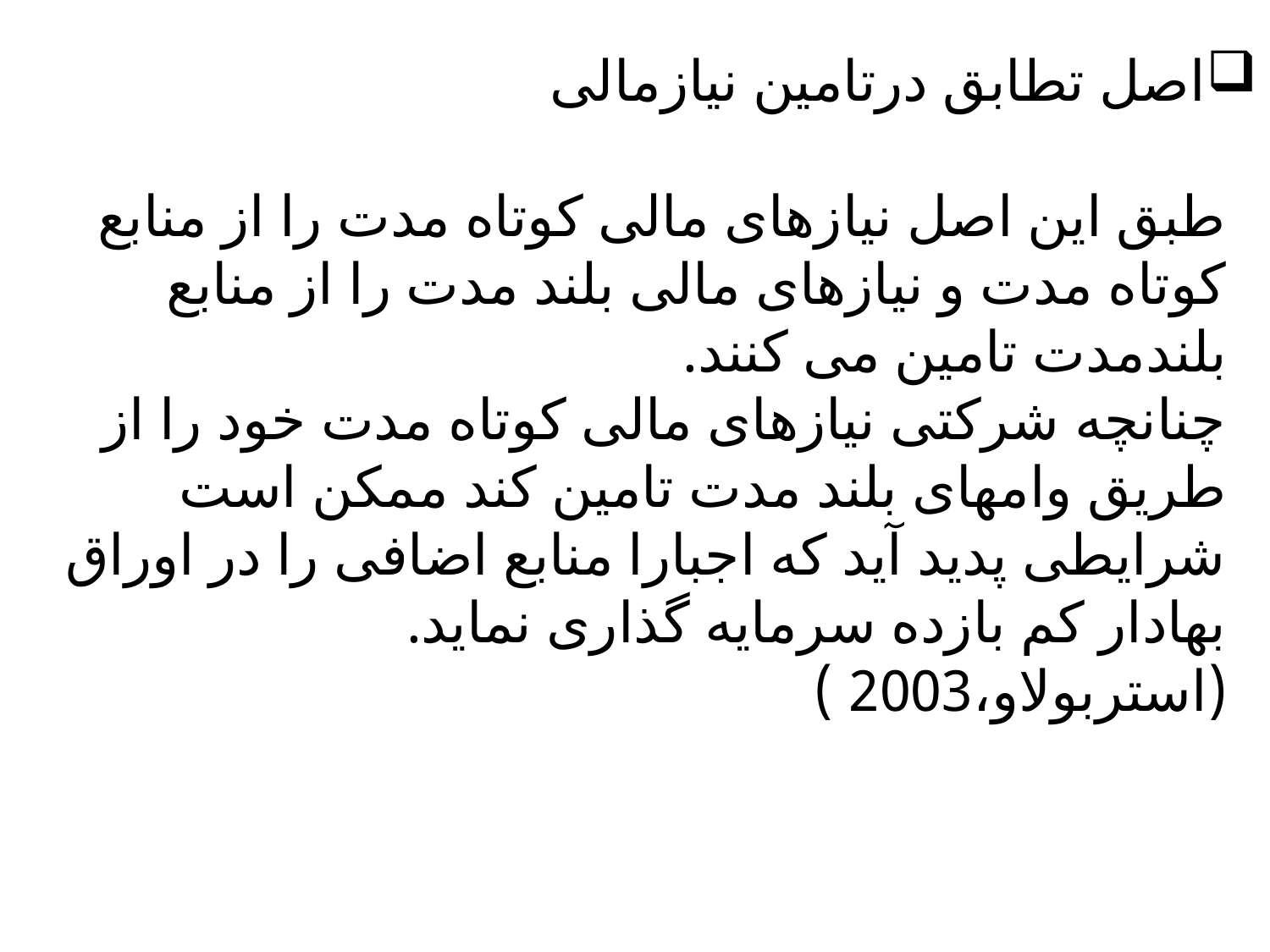

# اصل تطابق درتامین نیازمالی طبق این اصل نیازهای مالی کوتاه مدت را از منابع کوتاه مدت و نیازهای مالی بلند مدت را از منابع بلندمدت تامین می کنند. چنانچه شرکتی نیازهای مالی کوتاه مدت خود را از طریق وامهای بلند مدت تامین کند ممکن است شرایطی پدید آید که اجبارا منابع اضافی را در اوراق بهادار کم بازده سرمایه گذاری نماید.(استربولاو،2003 )